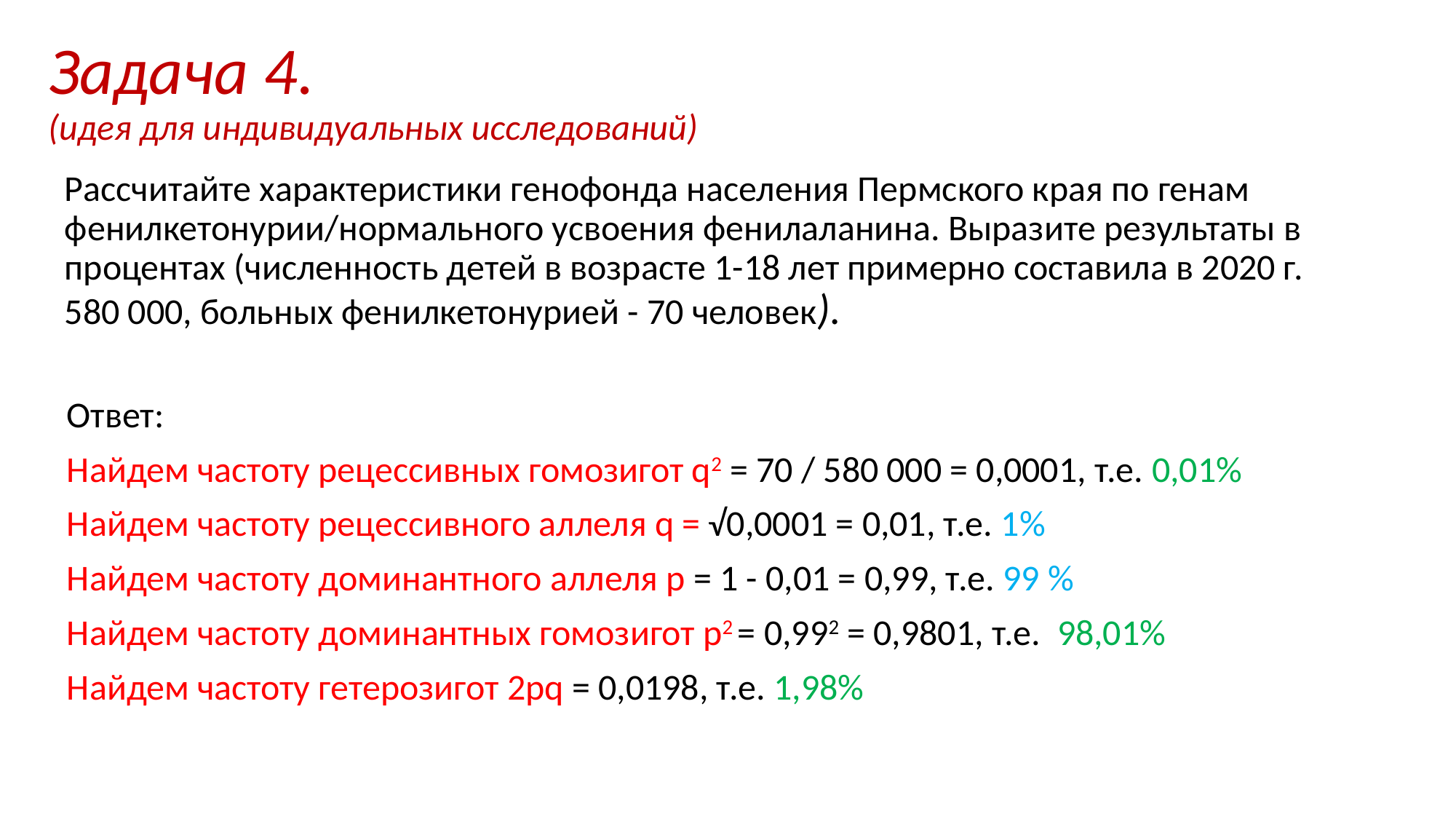

# Задача 4. (идея для индивидуальных исследований)
Рассчитайте характеристики генофонда населения Пермского края по генам фенилкетонурии/нормального усвоения фенилаланина. Выразите результаты в процентах (численность детей в возрасте 1-18 лет примерно составила в 2020 г. 580 000, больных фенилкетонурией - 70 человек).
Ответ:
Найдем частоту рецессивных гомозигот q2 = 70 / 580 000 = 0,0001, т.е. 0,01%
Найдем частоту рецессивного аллеля q = √0,0001 = 0,01, т.е. 1%
Найдем частоту доминантного аллеля р = 1 - 0,01 = 0,99, т.е. 99 %
Найдем частоту доминантных гомозигот р2 = 0,992 = 0,9801, т.е.  98,01%
Найдем частоту гетерозигот 2рq = 0,0198, т.е. 1,98%